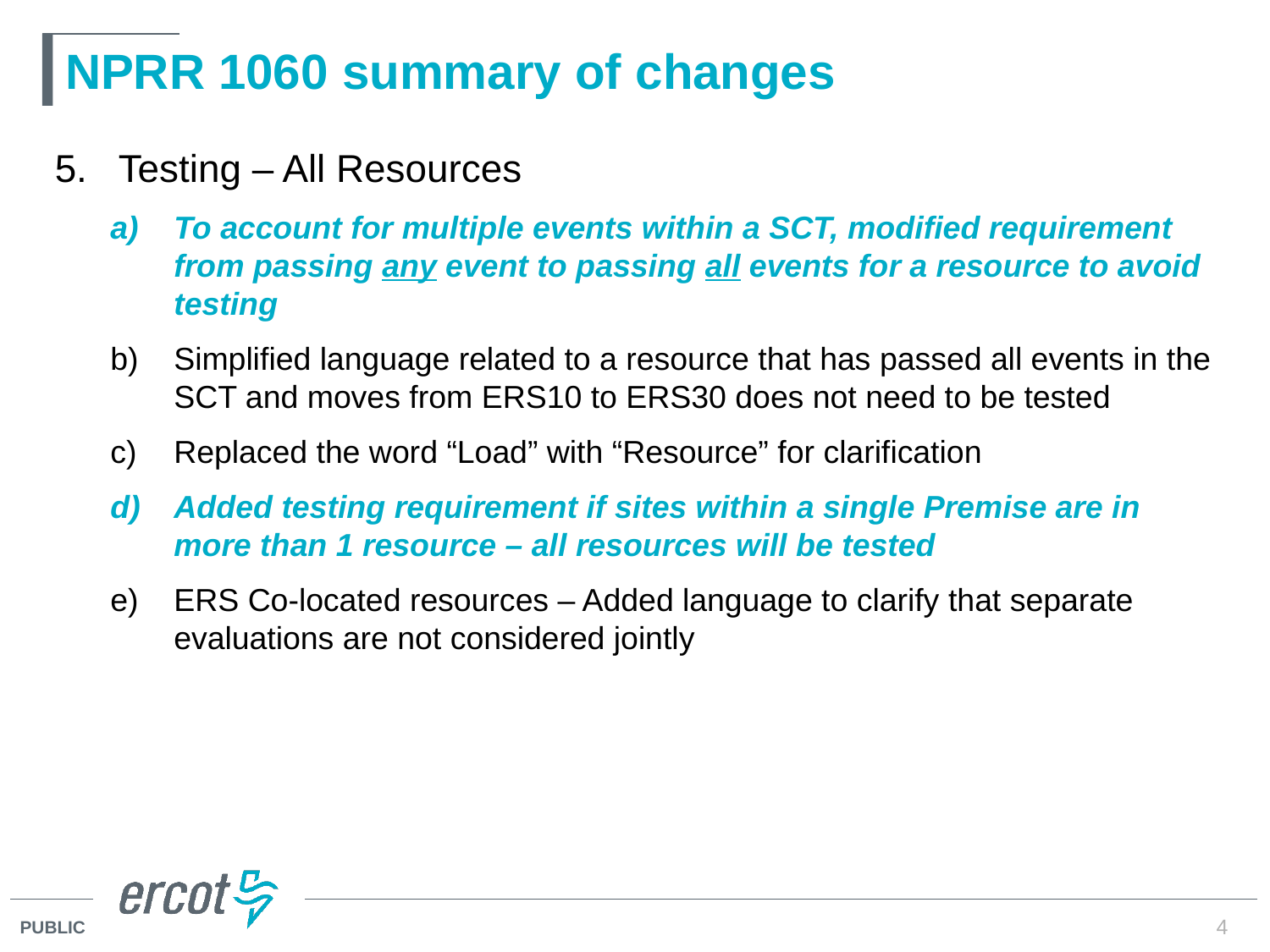

# NPRR 1060 summary of changes
Testing – All Resources
To account for multiple events within a SCT, modified requirement from passing any event to passing all events for a resource to avoid testing
Simplified language related to a resource that has passed all events in the SCT and moves from ERS10 to ERS30 does not need to be tested
Replaced the word “Load” with “Resource” for clarification
Added testing requirement if sites within a single Premise are in more than 1 resource – all resources will be tested
ERS Co-located resources – Added language to clarify that separate evaluations are not considered jointly
4